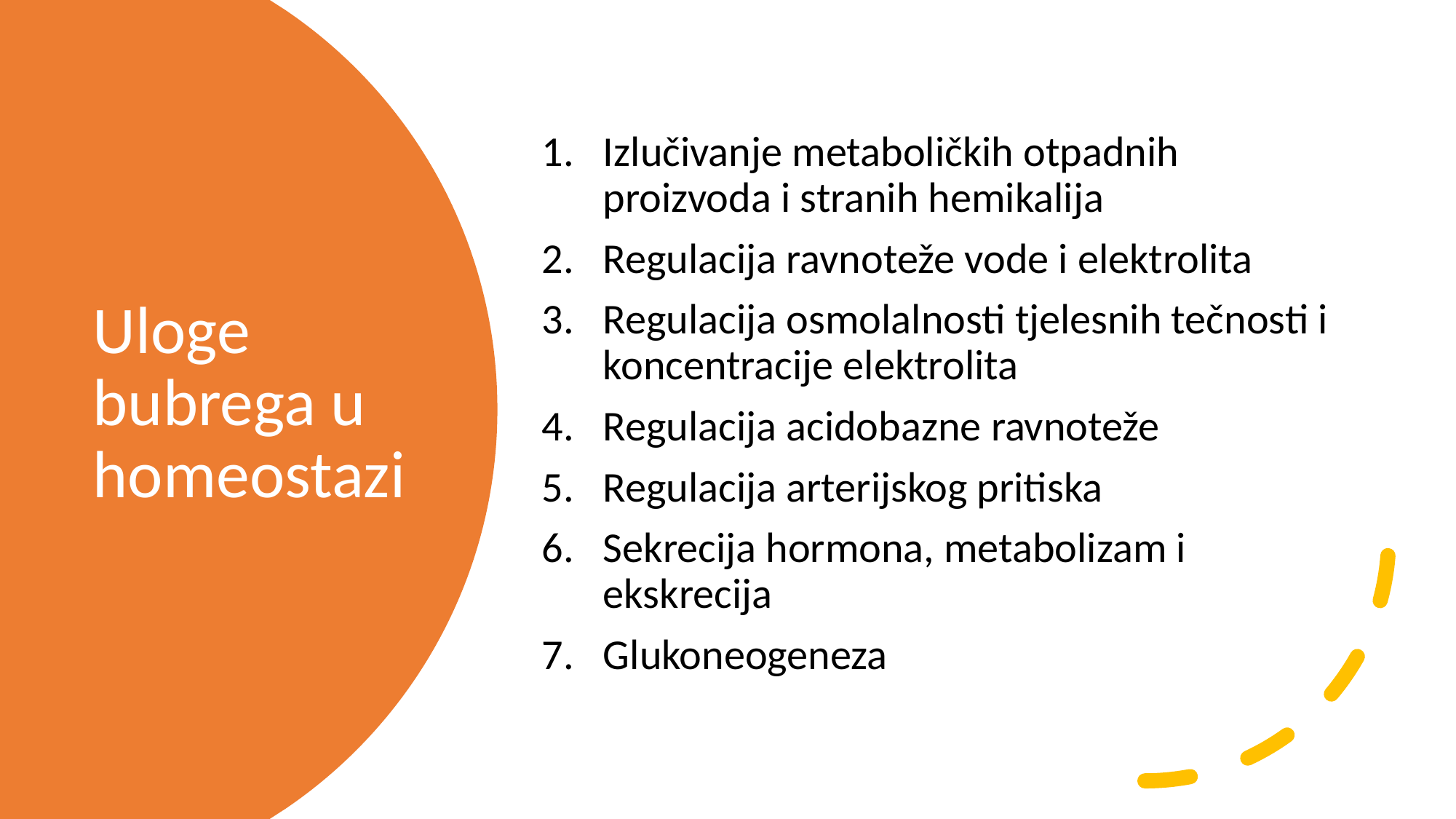

Izlučivanje metaboličkih otpadnih proizvoda i stranih hemikalija
Regulacija ravnoteže vode i elektrolita
Regulacija osmolalnosti tjelesnih tečnosti i koncentracije elektrolita
Regulacija acidobazne ravnoteže
Regulacija arterijskog pritiska
Sekrecija hormona, metabolizam i ekskrecija
Glukoneogeneza
# Uloge bubrega u homeostazi